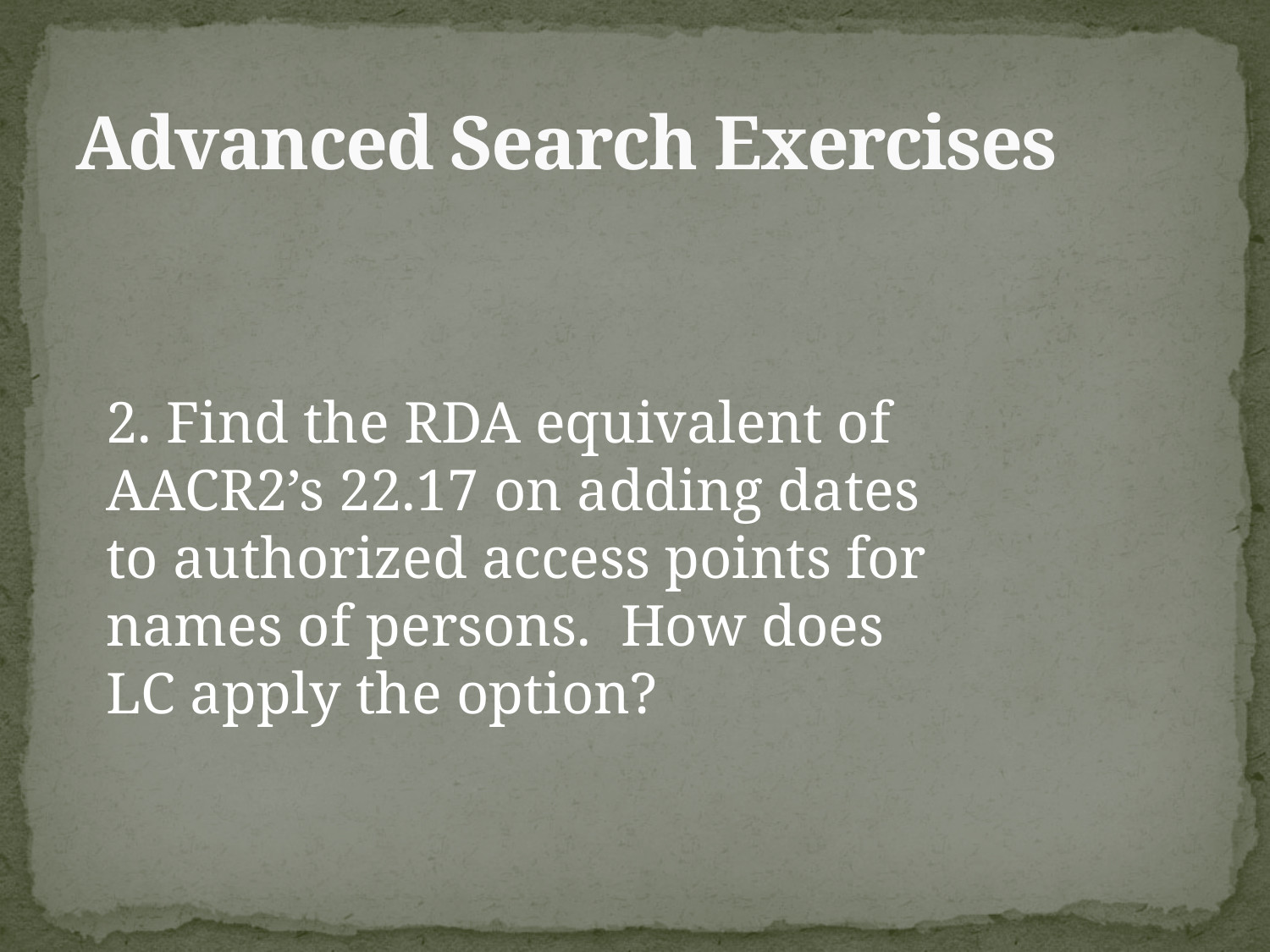

# Advanced Search Exercises
2. Find the RDA equivalent of AACR2’s 22.17 on adding dates to authorized access points for names of persons.  How does LC apply the option?